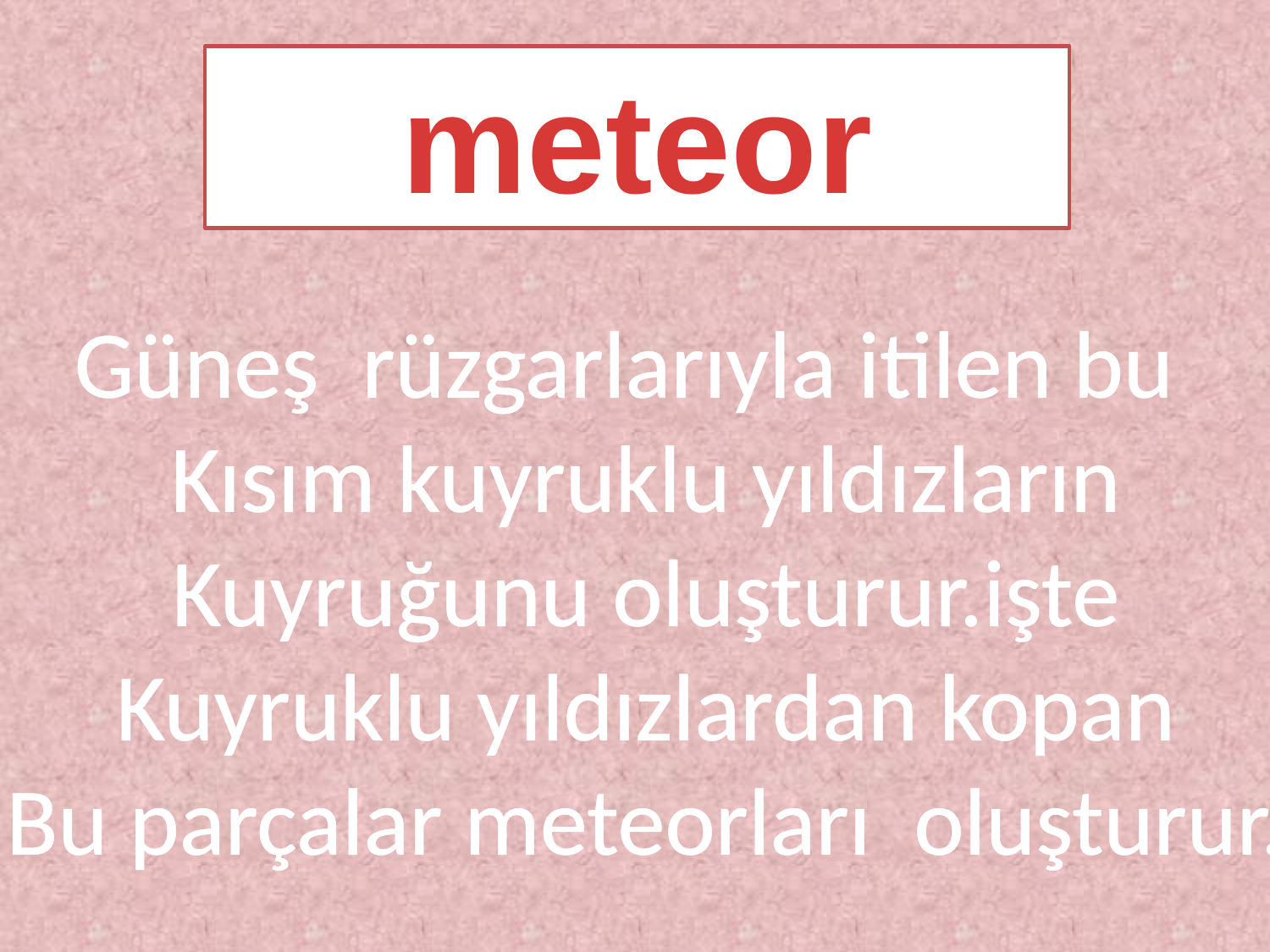

meteor
Güneş  rüzgarlarıyla itilen bu
Kısım kuyruklu yıldızların
Kuyruğunu oluşturur.işte
Kuyruklu yıldızlardan kopan
Bu parçalar meteorları  oluşturur.